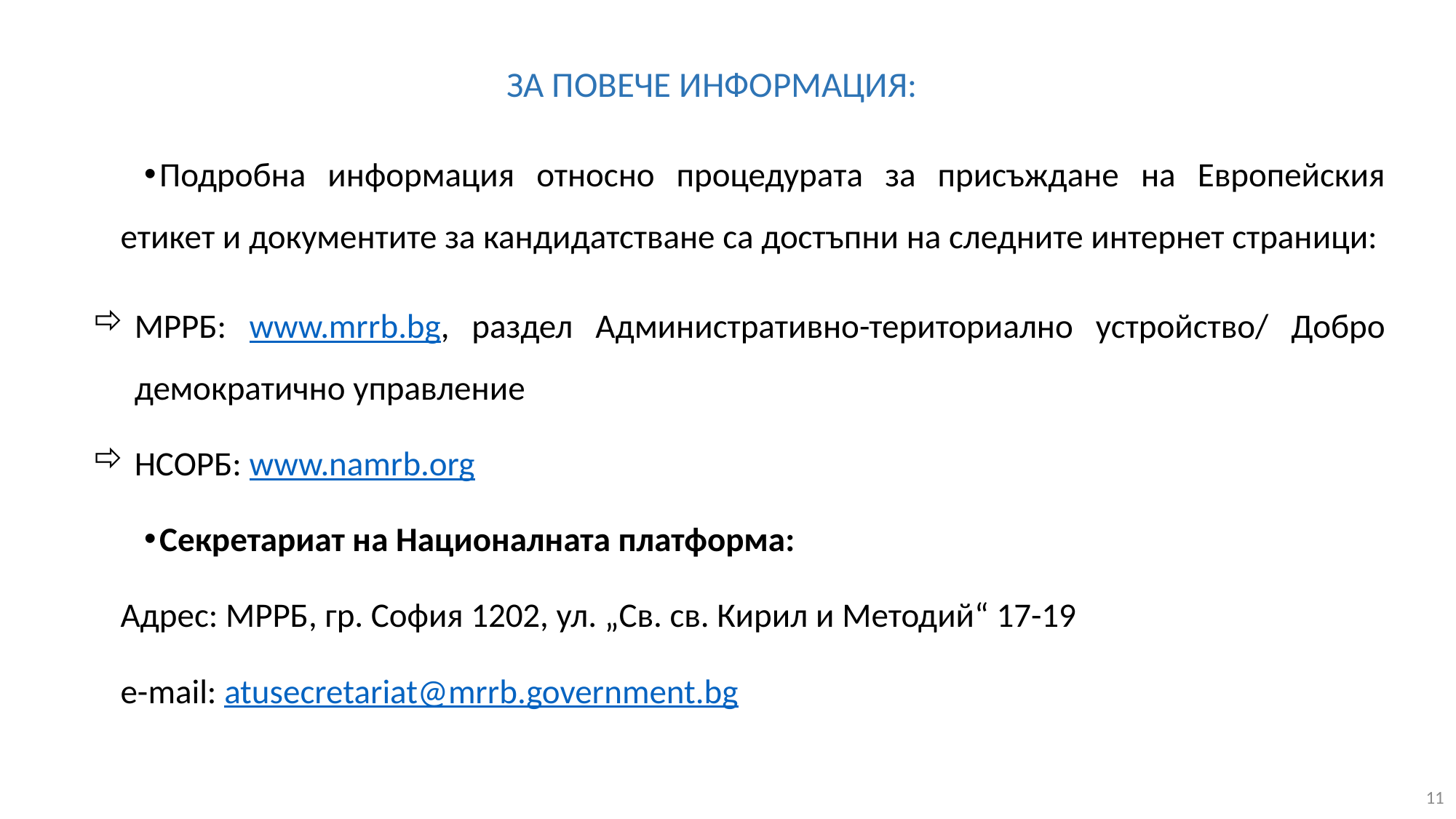

# ЗА ПОВЕЧЕ ИНФОРМАЦИЯ:
Подробна информация относно процедурата за присъждане на Европейския етикет и документите за кандидатстване са достъпни на следните интернет страници:
МРРБ: www.mrrb.bg, раздел Административно-териториално устройство/ Добро демократично управление
НСОРБ: www.namrb.org
Секретариат на Националната платформа:
Адрес: МРРБ, гр. София 1202, ул. „Св. св. Кирил и Методий“ 17-19
е-mail: atusecretariat@mrrb.government.bg

11